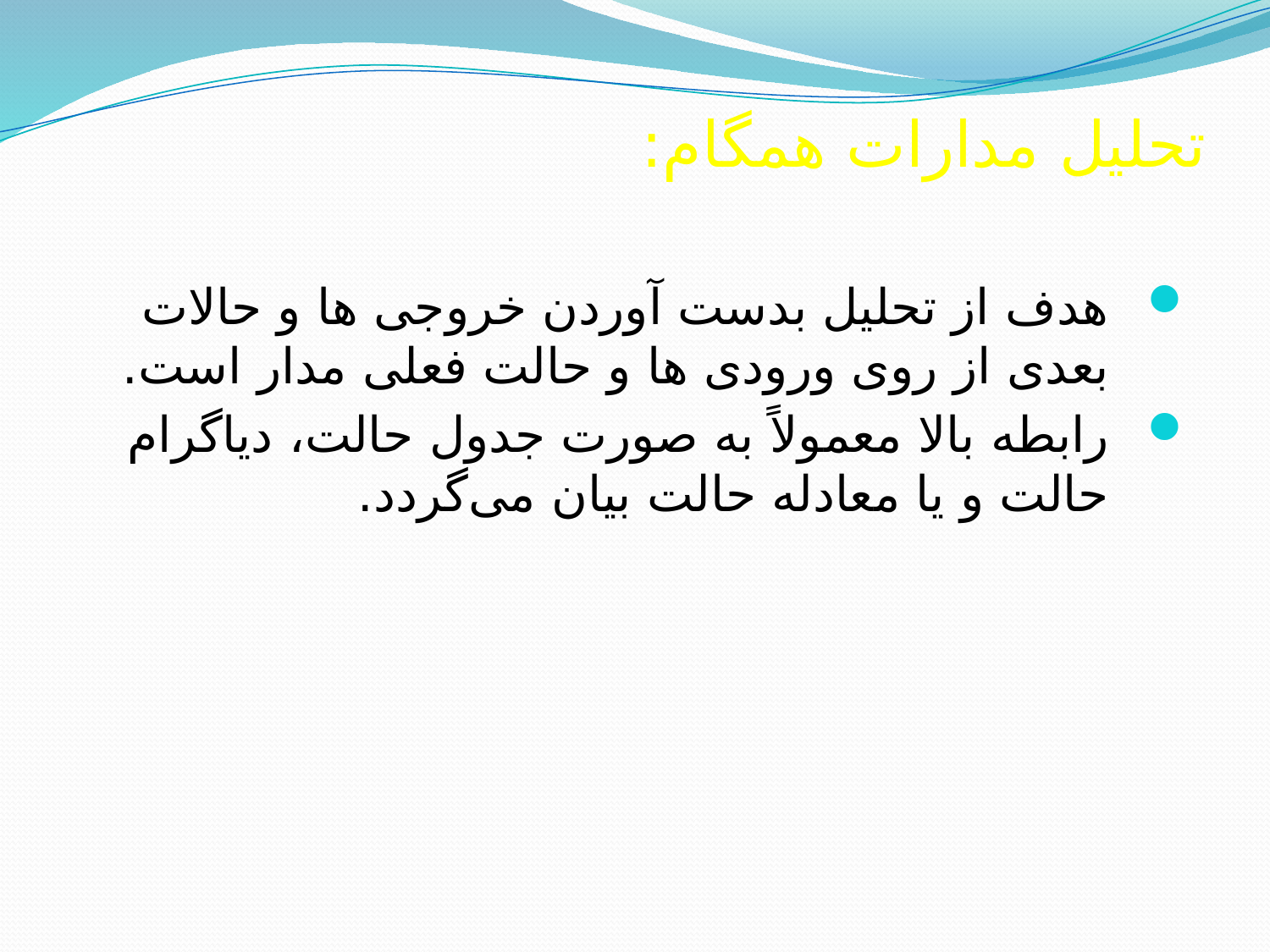

# تحلیل مدارات همگام:
هدف از تحلیل بدست آوردن خروجی ها و حالات بعدی از روی ورودی ها و حالت فعلی مدار است.
رابطه بالا معمولاً به صورت جدول حالت، دیاگرام حالت و یا معادله حالت بیان می‌گردد.